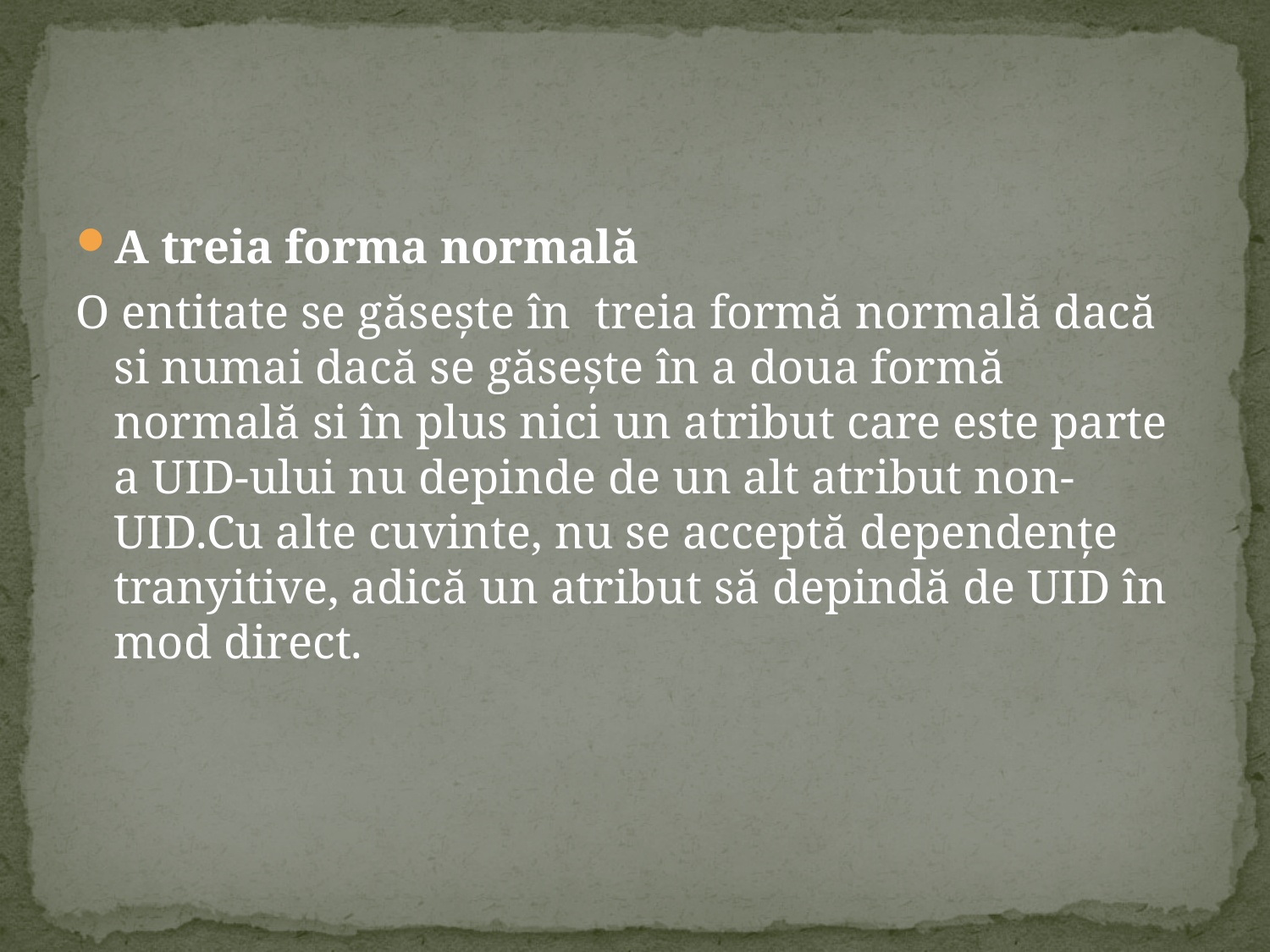

#
A treia forma normală
O entitate se găseşte în  treia formă normală dacă si numai dacă se găseşte în a doua formă normală si în plus nici un atribut care este parte a UID-ului nu depinde de un alt atribut non-UID.Cu alte cuvinte, nu se acceptă dependenţe tranyitive, adică un atribut să depindă de UID în mod direct.